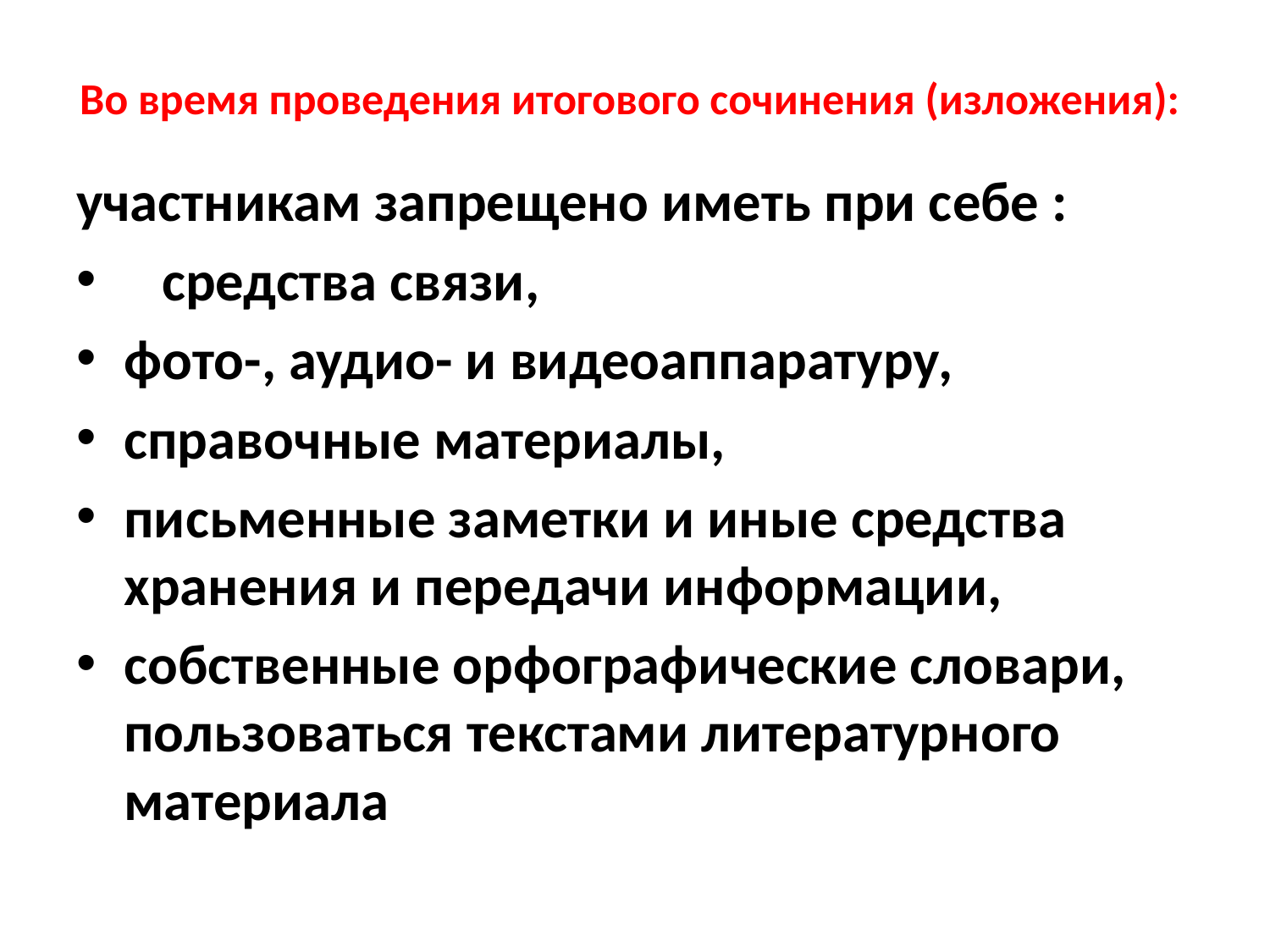

# Во время проведения итогового сочинения (изложения):
участникам запрещено иметь при себе :
   средства связи,
фото-, аудио- и видеоаппаратуру,
справочные материалы,
письменные заметки и иные средства хранения и передачи информации,
собственные орфографические словари, пользоваться текстами литературного материала